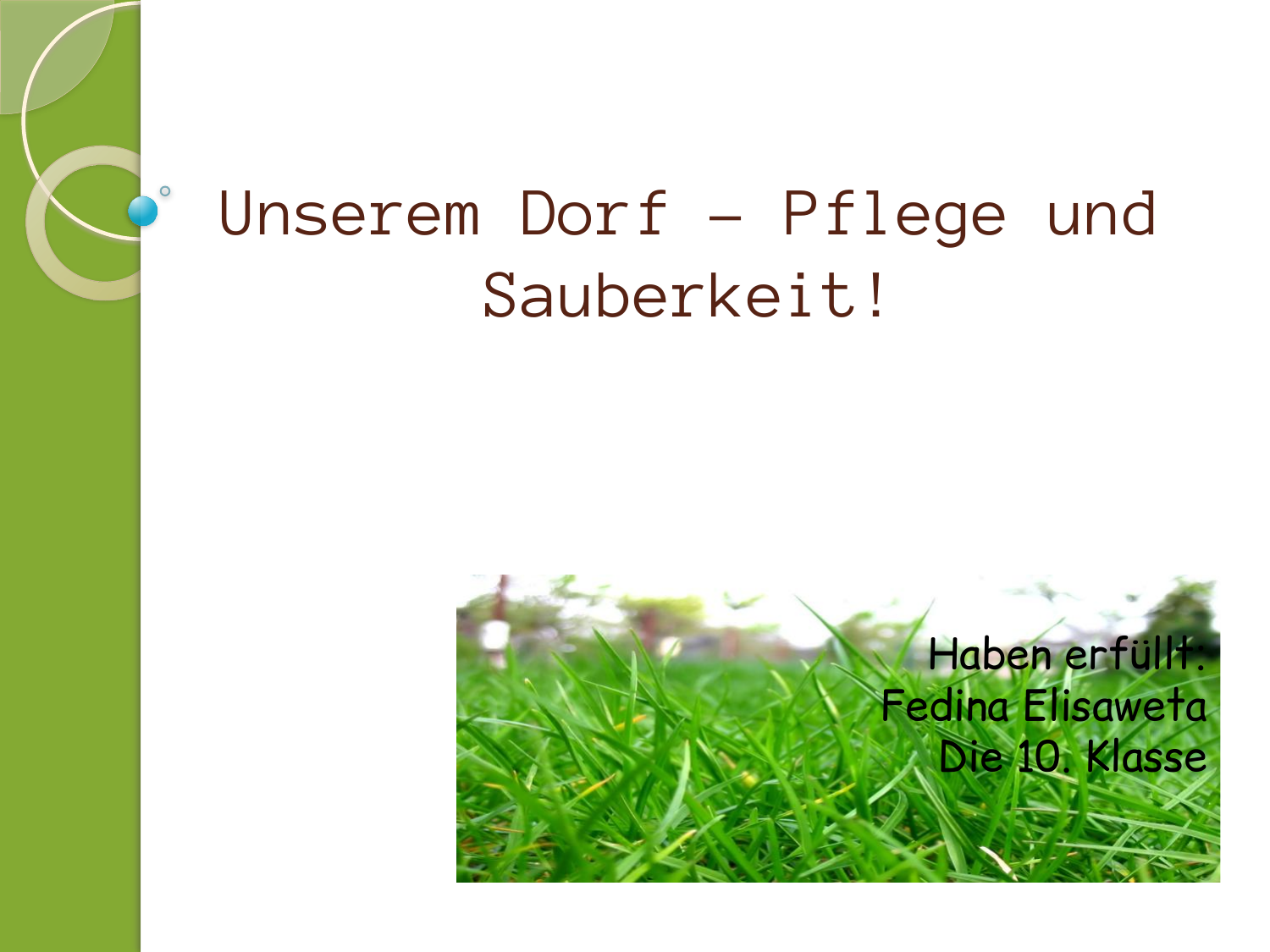

# Unserem Dorf - Pflege und Sauberkeit!

Haben erfüllt:
Fedina Elisaweta
Die 10. Klasse